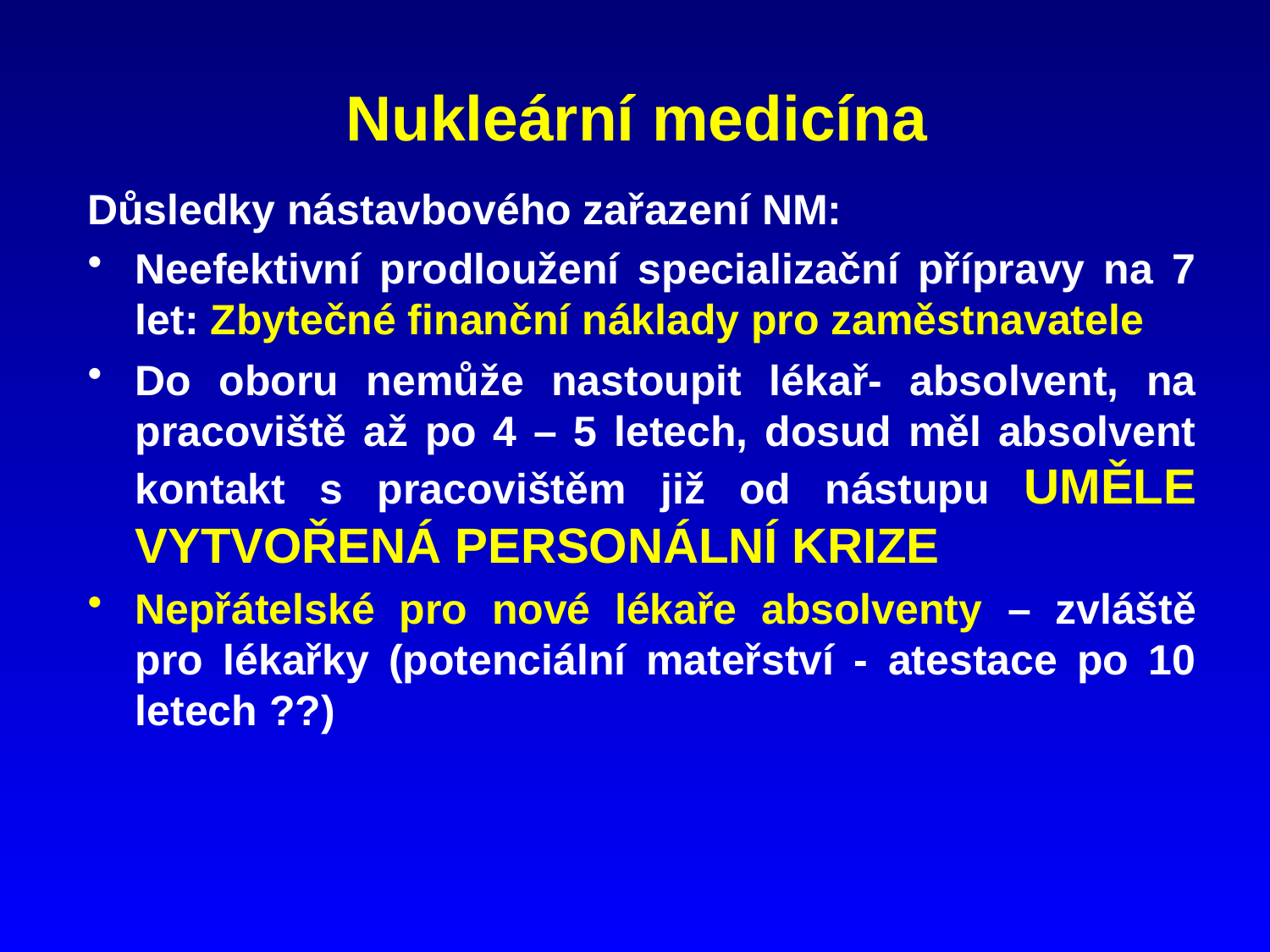

# Nukleární medicína
Důsledky nástavbového zařazení NM:
Neefektivní prodloužení specializační přípravy na 7 let: Zbytečné finanční náklady pro zaměstnavatele
Do oboru nemůže nastoupit lékař- absolvent, na pracoviště až po 4 – 5 letech, dosud měl absolvent kontakt s pracovištěm již od nástupu UMĚLE VYTVOŘENÁ PERSONÁLNÍ KRIZE
Nepřátelské pro nové lékaře absolventy – zvláště pro lékařky (potenciální mateřství - atestace po 10 letech ??)